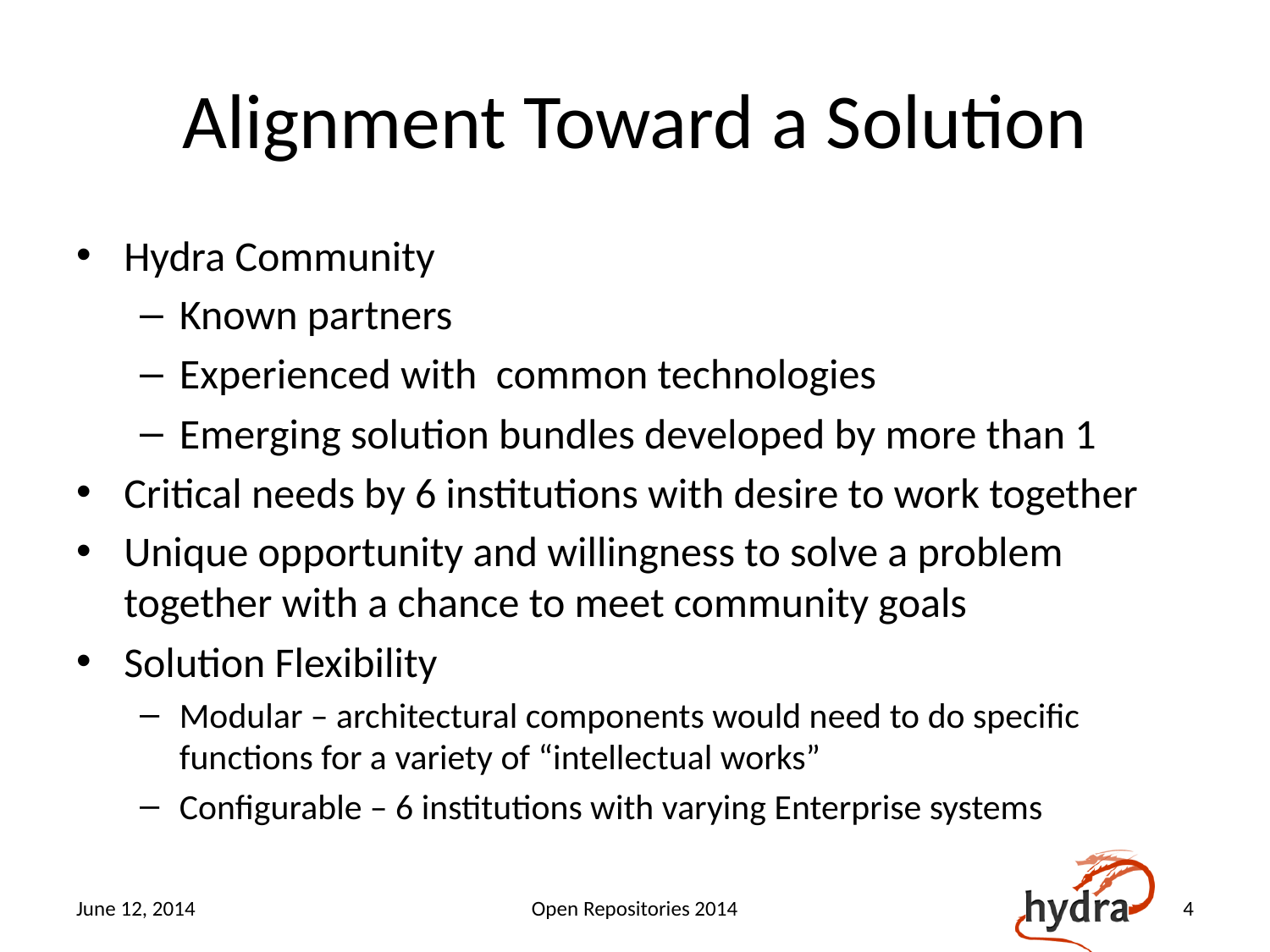

# Alignment Toward a Solution
Hydra Community
Known partners
Experienced with  common technologies
Emerging solution bundles developed by more than 1
Critical needs by 6 institutions with desire to work together
Unique opportunity and willingness to solve a problem together with a chance to meet community goals
Solution Flexibility
Modular – architectural components would need to do specific functions for a variety of “intellectual works”
Configurable – 6 institutions with varying Enterprise systems
June 12, 2014
Open Repositories 2014
4